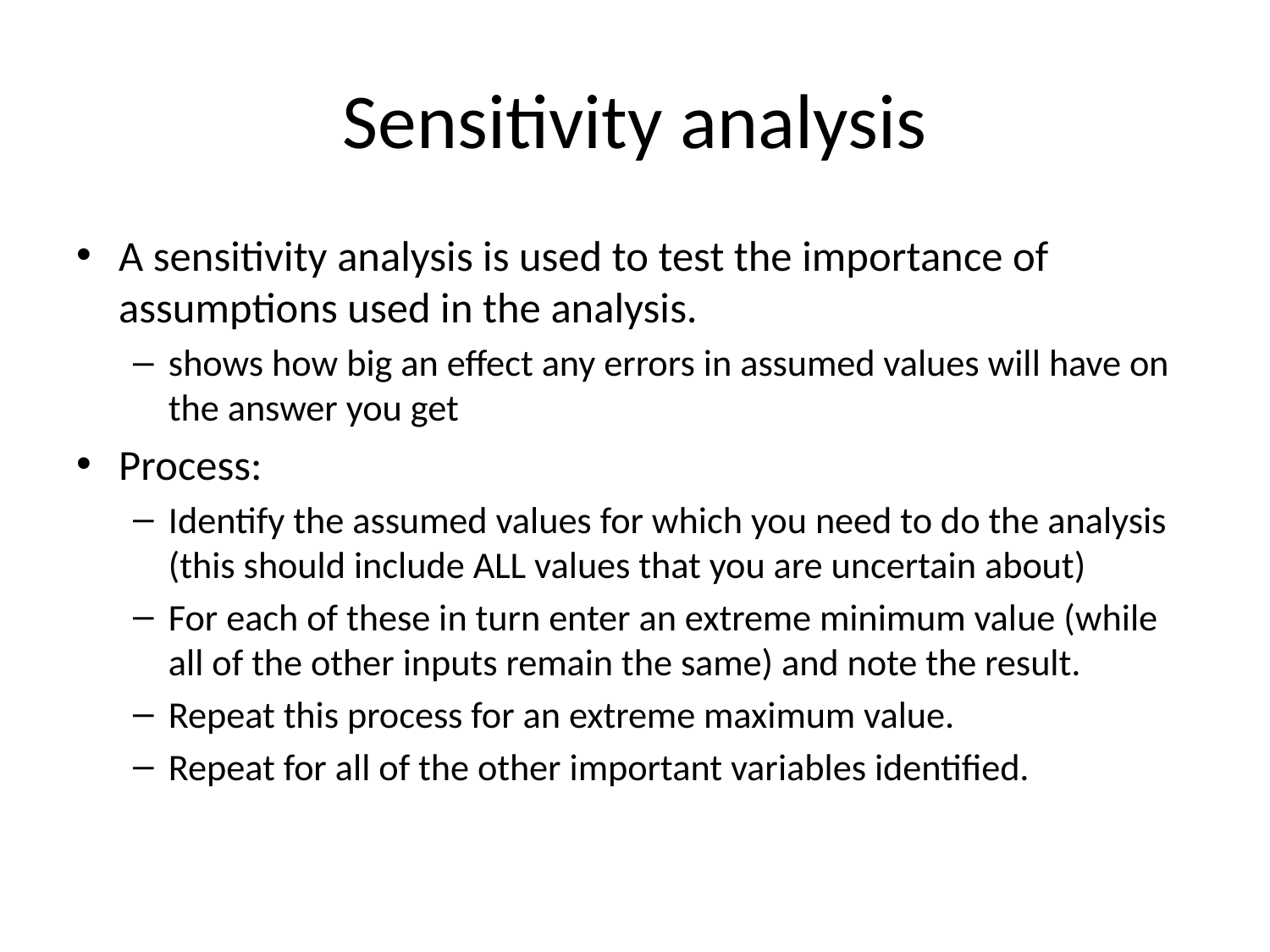

# Sensitivity analysis
A sensitivity analysis is used to test the importance of assumptions used in the analysis.
shows how big an effect any errors in assumed values will have on the answer you get
Process:
Identify the assumed values for which you need to do the analysis (this should include ALL values that you are uncertain about)
For each of these in turn enter an extreme minimum value (while all of the other inputs remain the same) and note the result.
Repeat this process for an extreme maximum value.
Repeat for all of the other important variables identified.